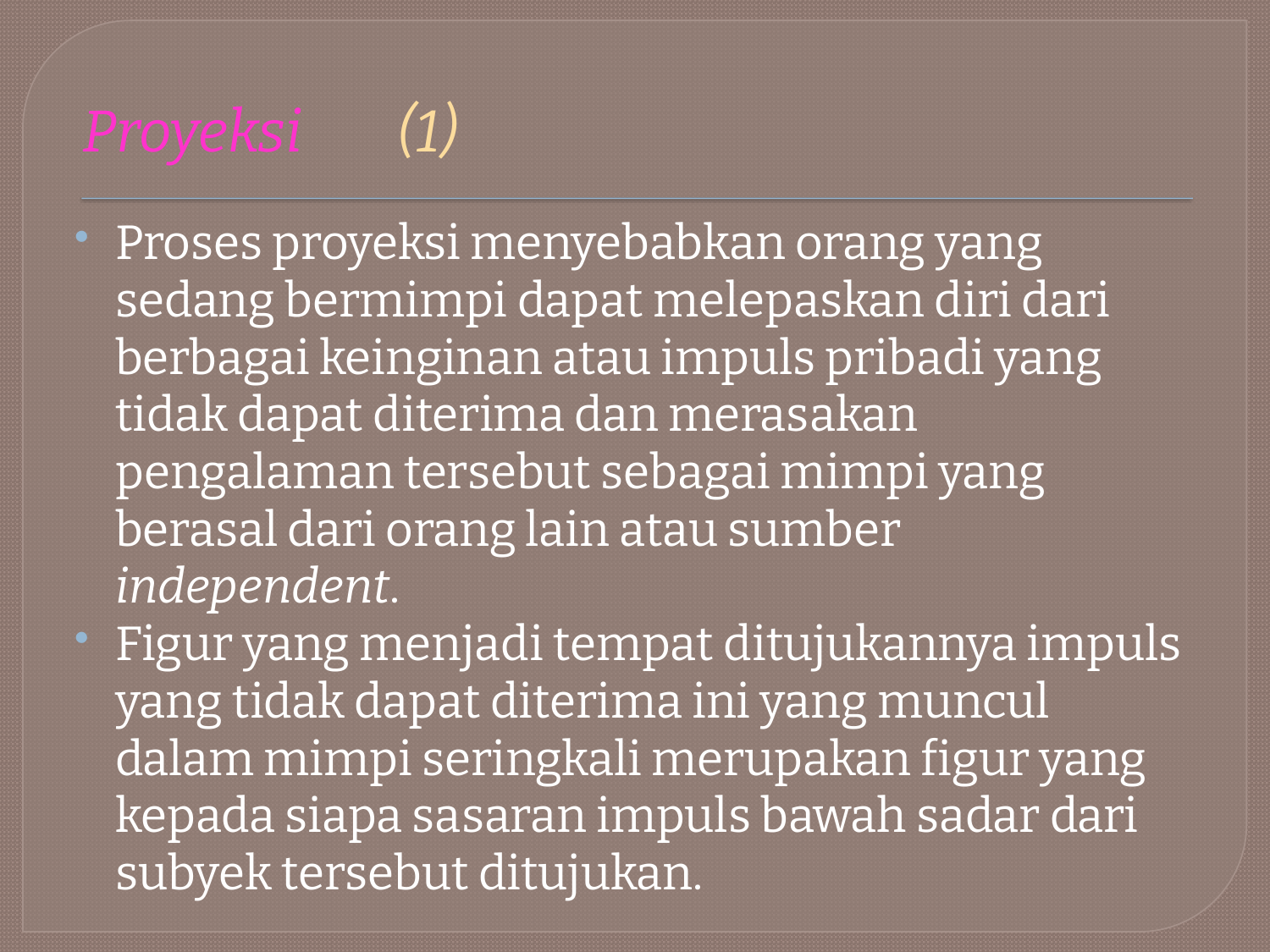

# Proyeksi							(1)

Proses proyeksi menyebabkan orang yang sedang bermimpi dapat melepaskan diri dari berbagai keinginan atau impuls pribadi yang tidak dapat diterima dan merasakan pengalaman tersebut sebagai mimpi yang berasal dari orang lain atau sumber independent.
Figur yang menjadi tempat ditujukannya impuls yang tidak dapat diterima ini yang muncul dalam mimpi seringkali merupakan figur yang kepada siapa sasaran impuls bawah sadar dari subyek tersebut ditujukan.